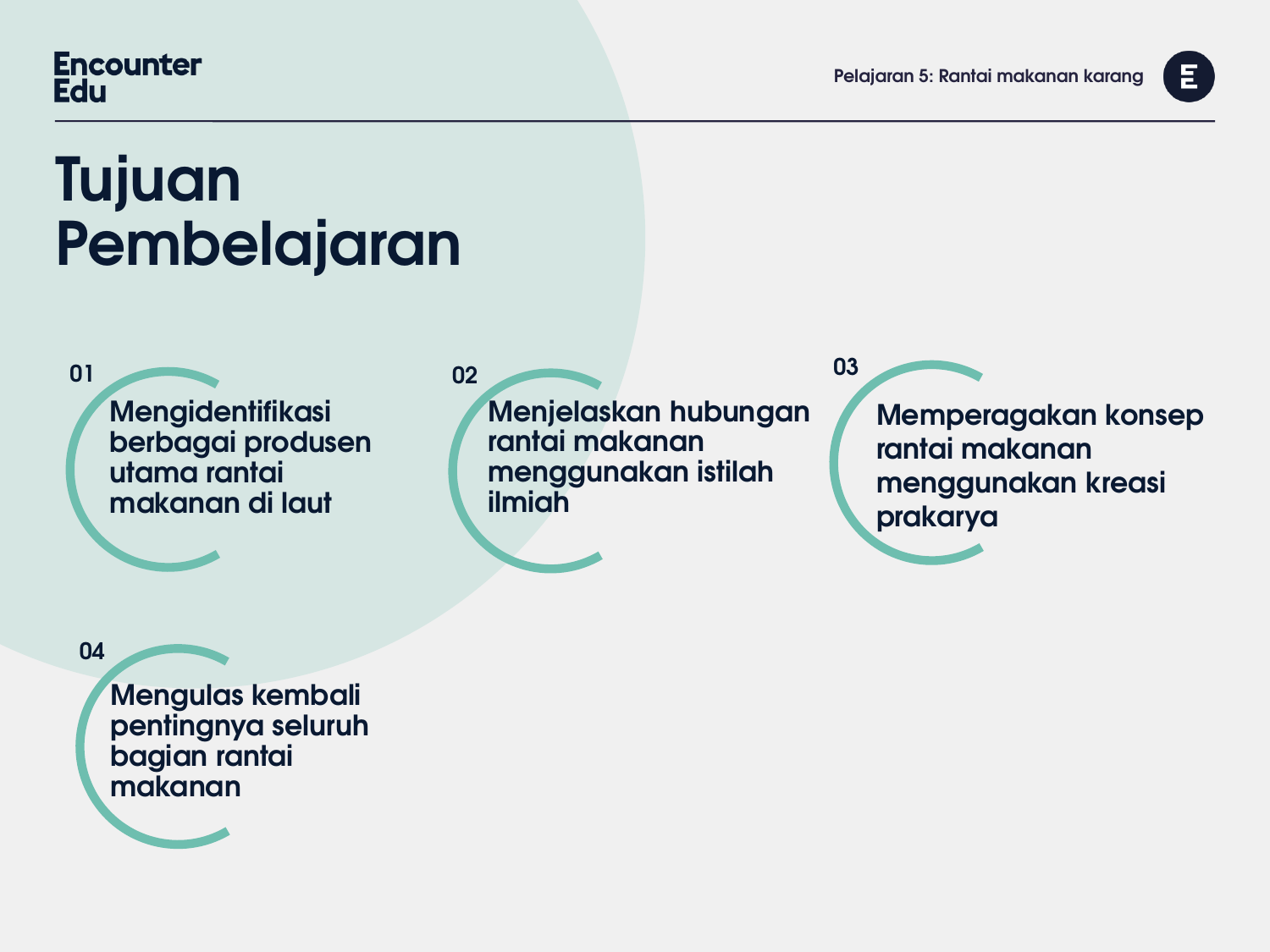

# Pelajaran 5: Rantai makanan karang
Tujuan Pembelajaran
Memperagakan konsep rantai makanan menggunakan kreasi prakarya
Menjelaskan hubungan rantai makanan menggunakan istilah ilmiah
Mengidentifikasi berbagai produsen utama rantai makanan di laut
Mengulas kembali pentingnya seluruh bagian rantai makanan